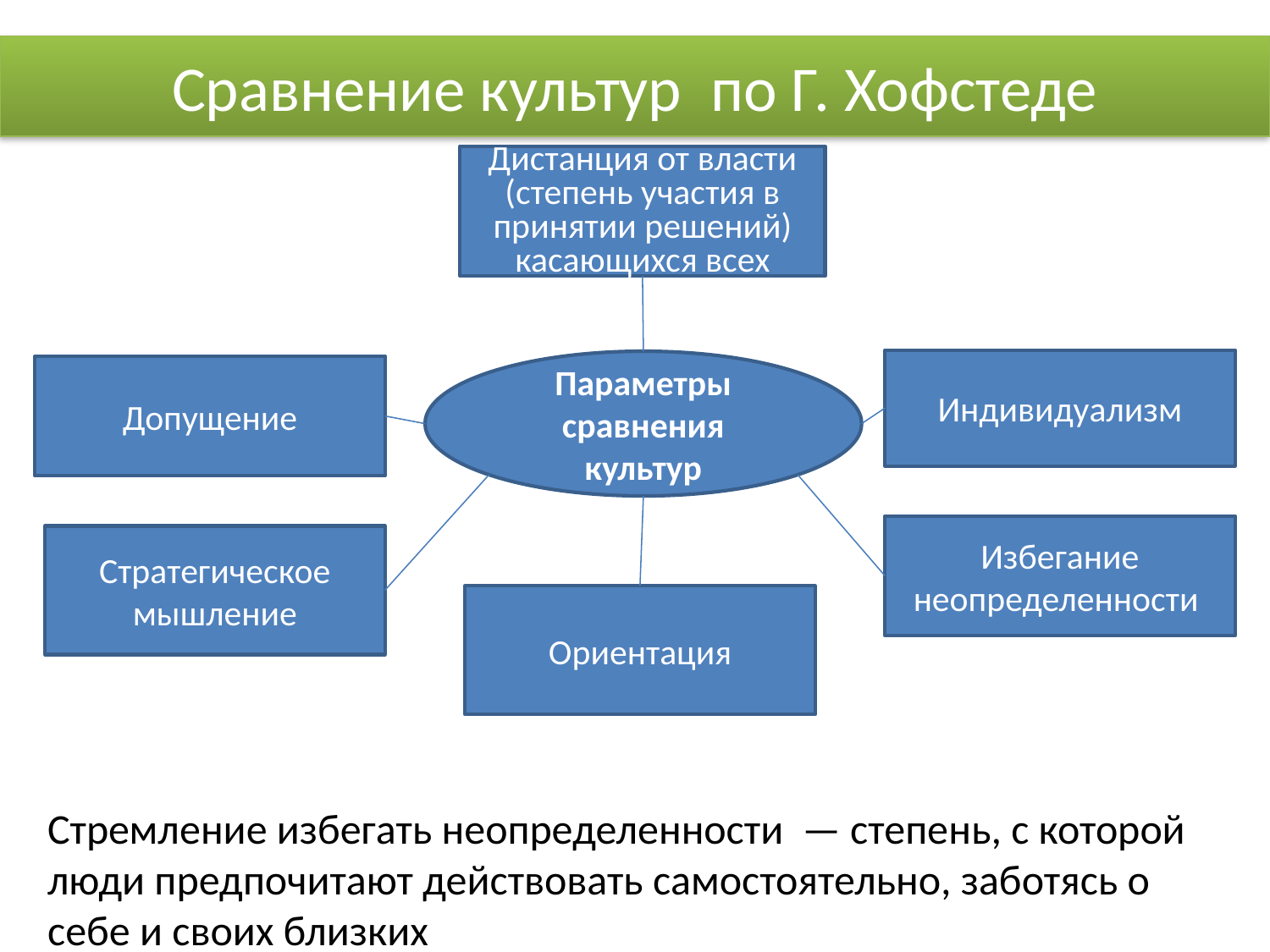

Сравнение культур  по Г. Хофстеде
Дистанция от власти (степень участия в принятии решений) касающихся всех
Индивидуализм
Параметры сравнения культур
Допущение
Избегание неопределенности
Стратегическое мышление
Ориентация
Стремление избегать неопределенности  — степень, с которой люди предпочитают действовать самостоятельно, заботясь о себе и своих близких